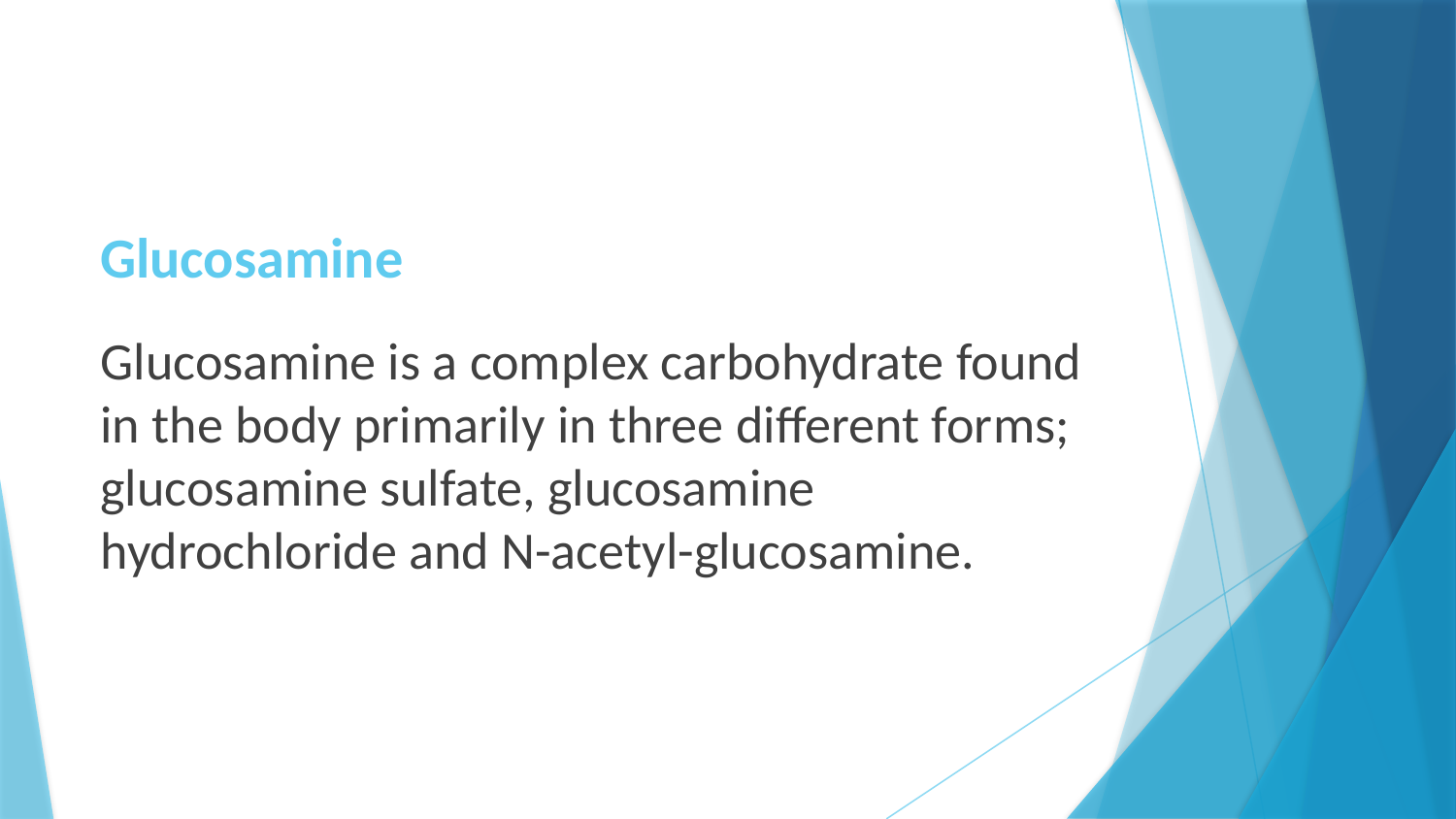

# Glucosamine
Glucosamine is a complex carbohydrate found in the body primarily in three different forms; glucosamine sulfate, glucosamine hydrochloride and N-acetyl-glucosamine.